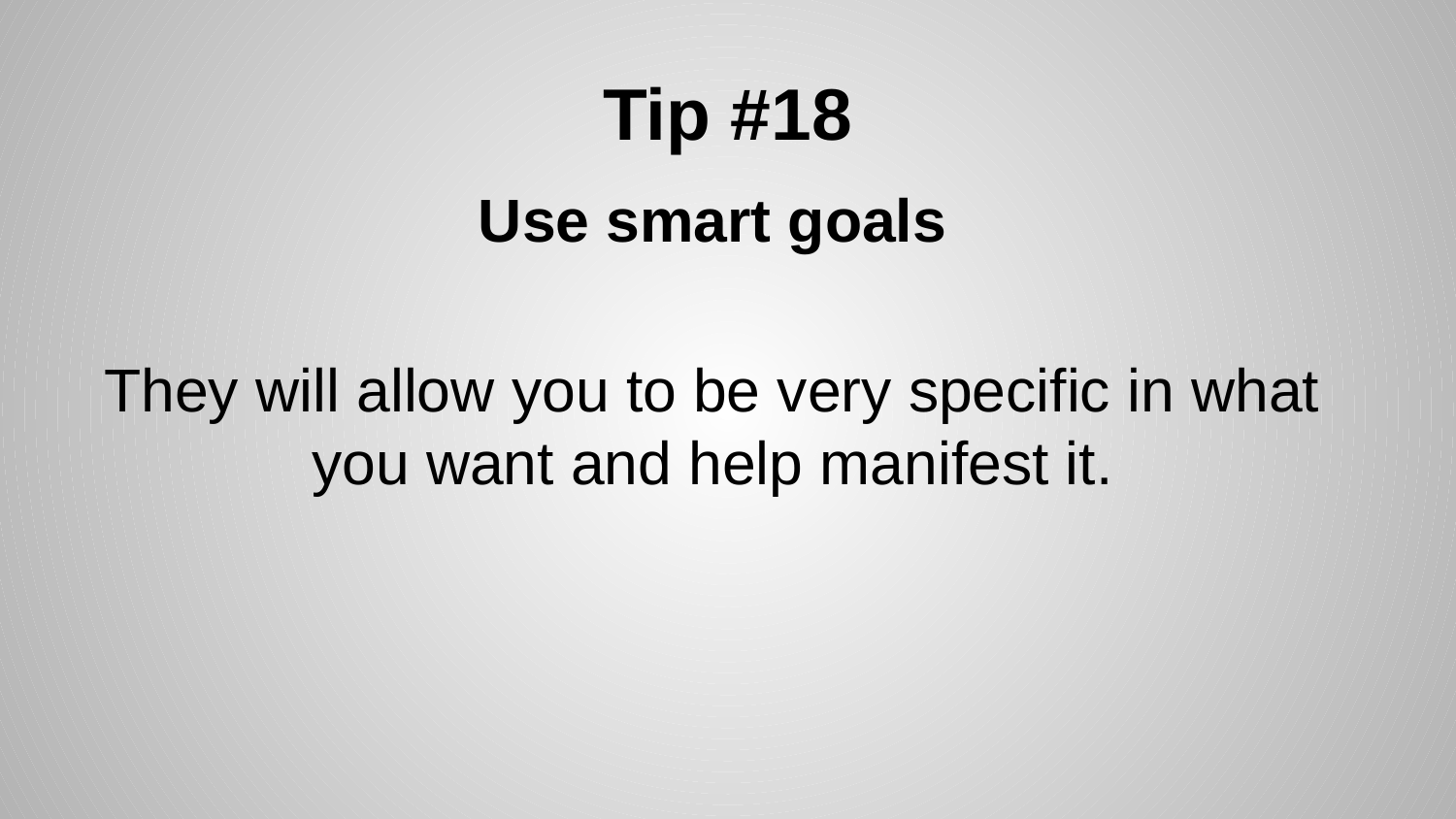

# Tip #18

Use smart goals

They will allow you to be very specific in what you want and help manifest it.